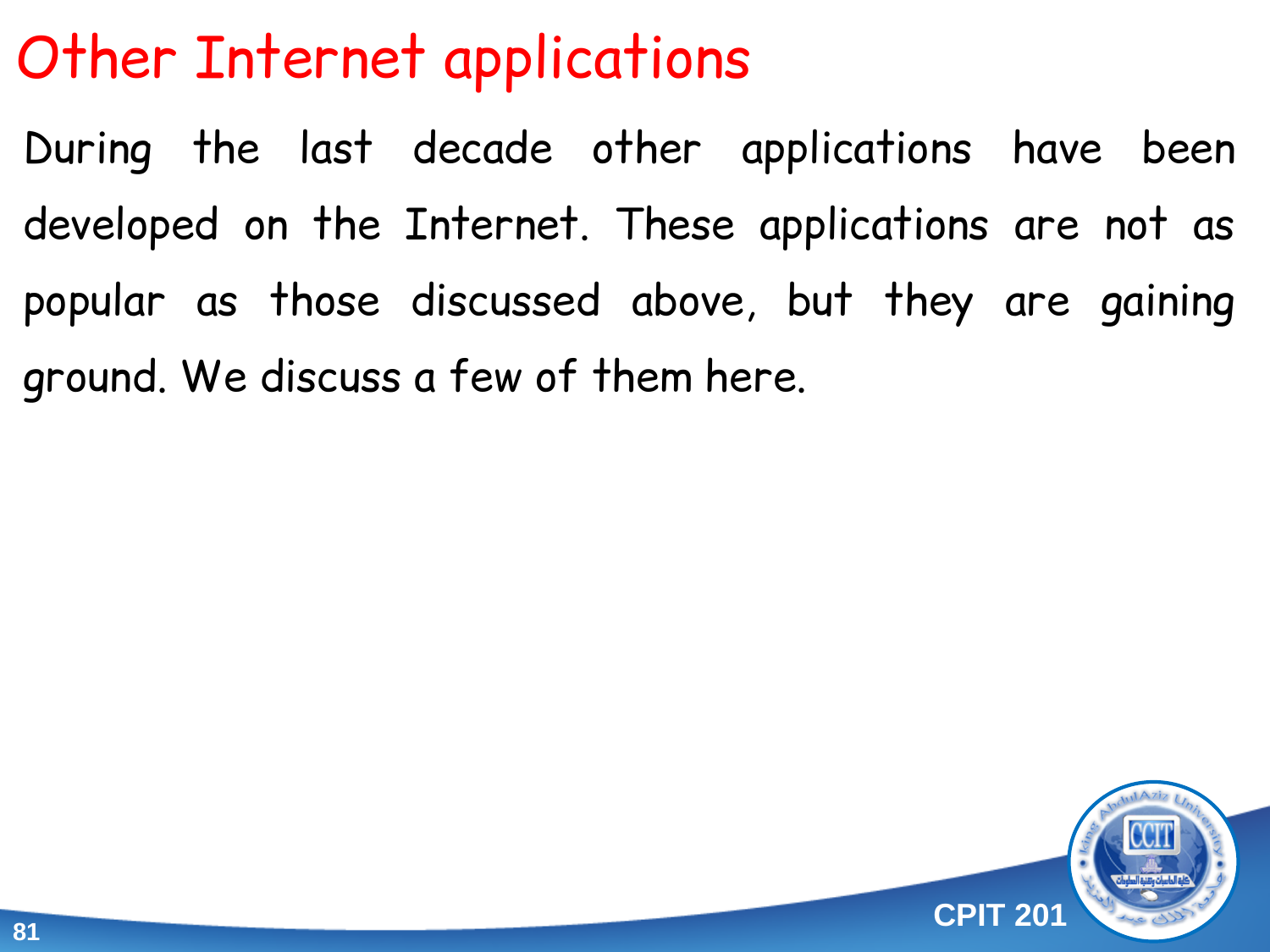

Other Internet applications
During the last decade other applications have been developed on the Internet. These applications are not as popular as those discussed above, but they are gaining ground. We discuss a few of them here.

81